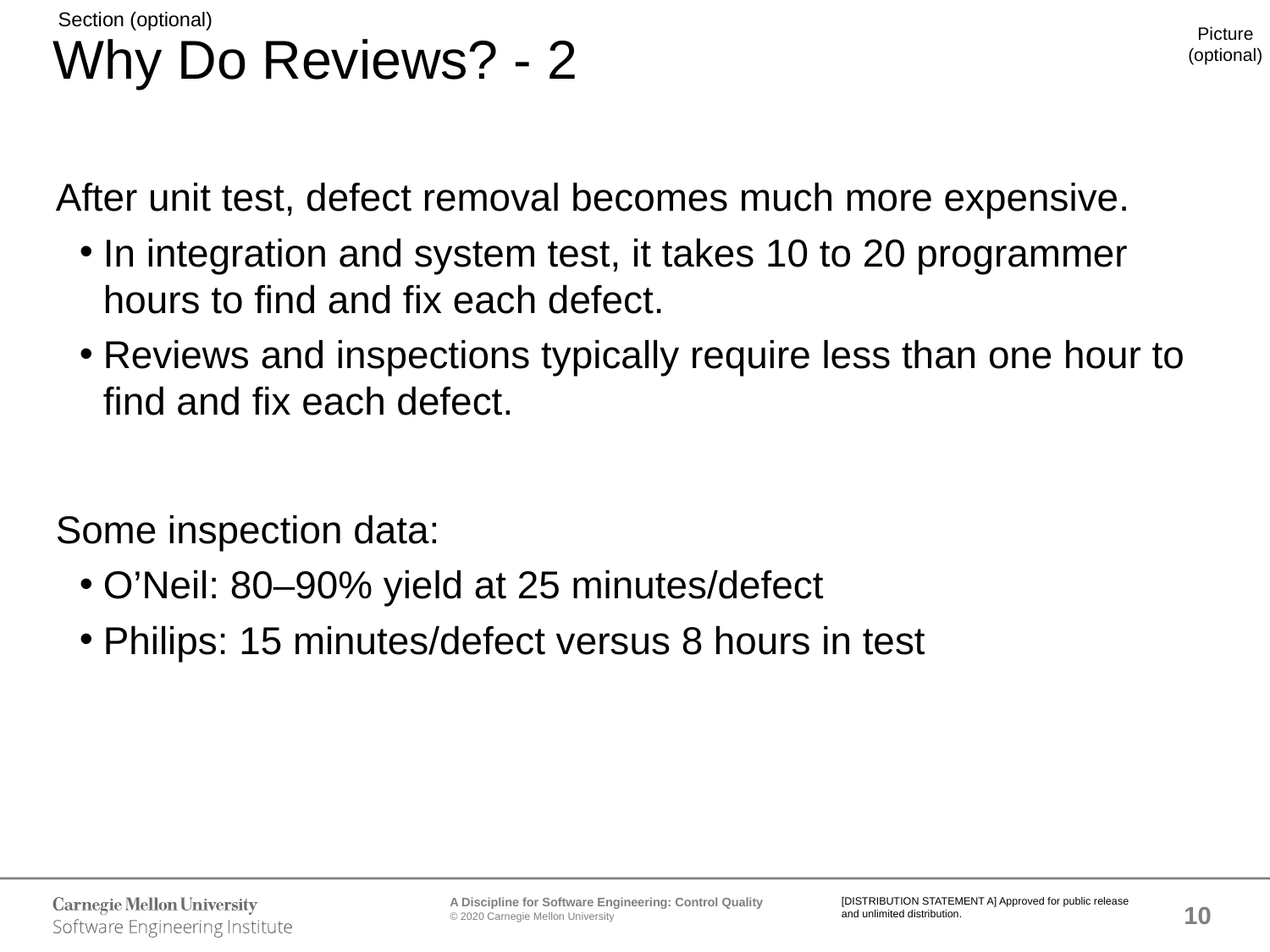

# Why Do Reviews? - 2
After unit test, defect removal becomes much more expensive.
In integration and system test, it takes 10 to 20 programmer hours to find and fix each defect.
Reviews and inspections typically require less than one hour to find and fix each defect.

Some inspection data:
O’Neil: 80–90% yield at 25 minutes/defect
Philips: 15 minutes/defect versus 8 hours in test